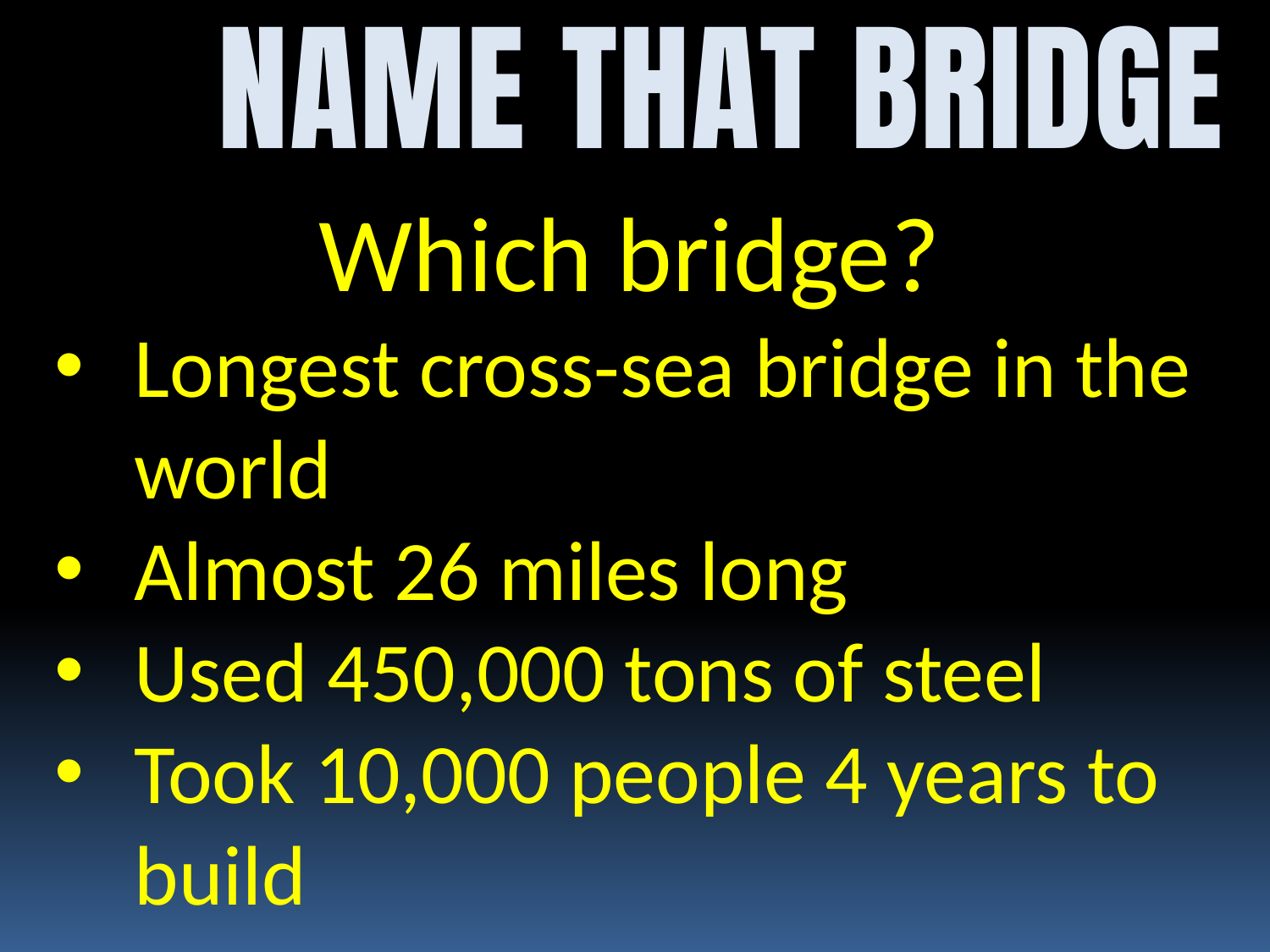

NAME THAT BRIDGE
Which bridge?
Longest cross-sea bridge in the world
Almost 26 miles long
Used 450,000 tons of steel
Took 10,000 people 4 years to build